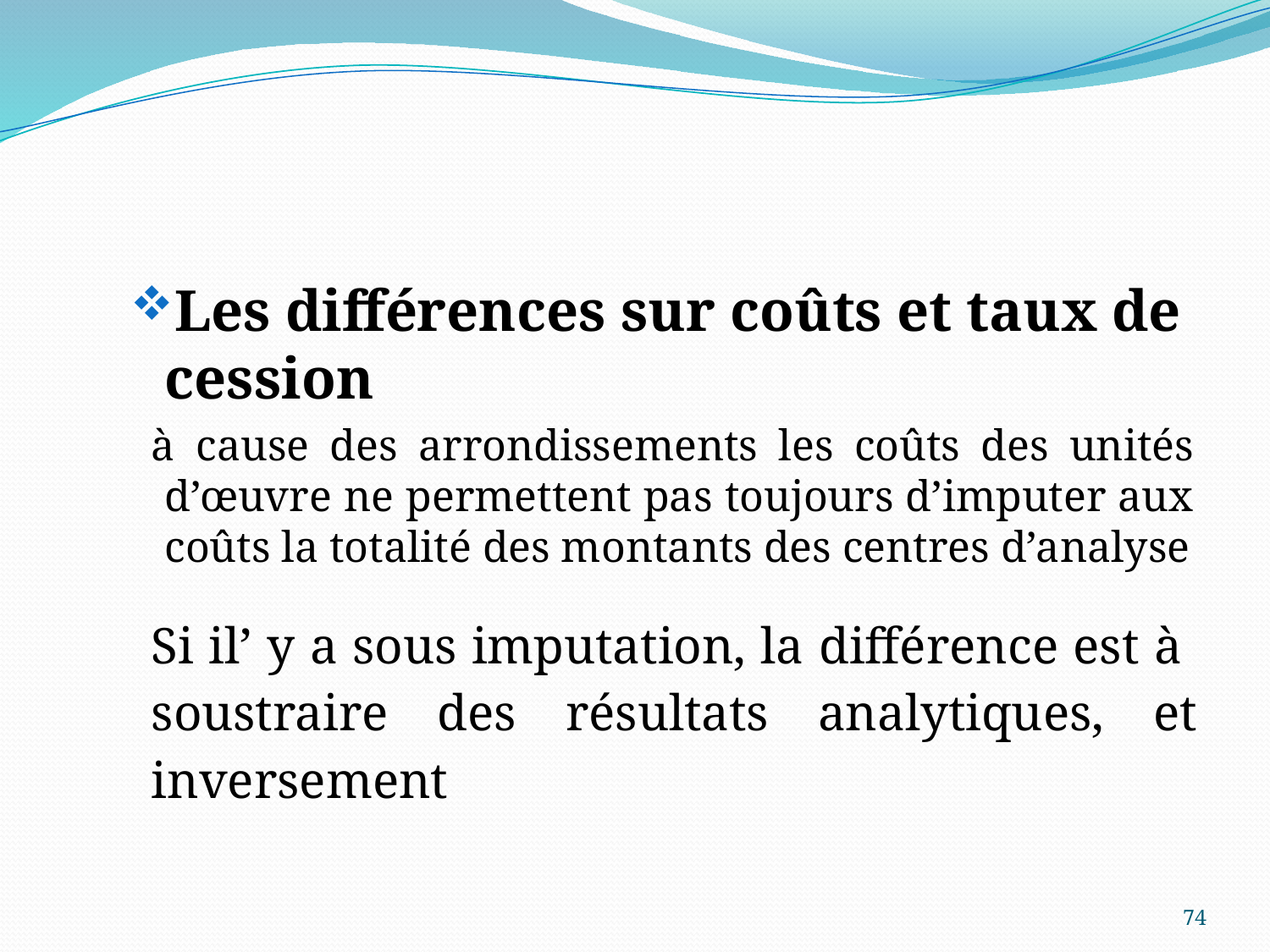

#
Les différences sur coûts et taux de cession
 à cause des arrondissements les coûts des unités d’œuvre ne permettent pas toujours d’imputer aux coûts la totalité des montants des centres d’analyse

| Si il’ y a sous imputation, la différence est à soustraire des résultats analytiques, et inversement |
| --- |
74